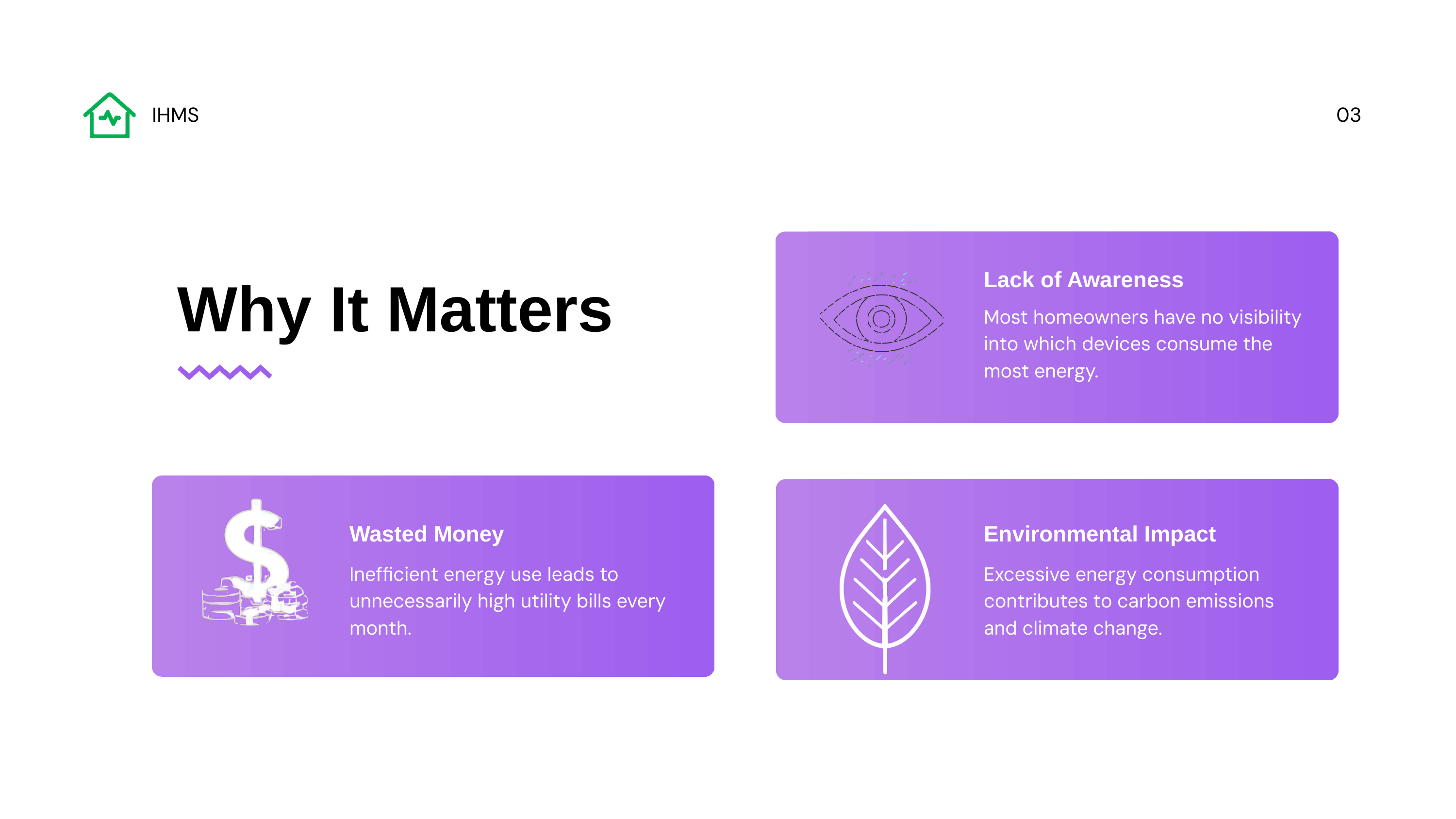

IHMS
03

Lack of Awareness

Why It Matters
Most homeowners have no visibility into which devices consume the most energy.

Wasted Money
Environmental Impact
Inefficient energy use leads to unnecessarily high utility bills every month.
Excessive energy consumption contributes to carbon emissions and climate change.